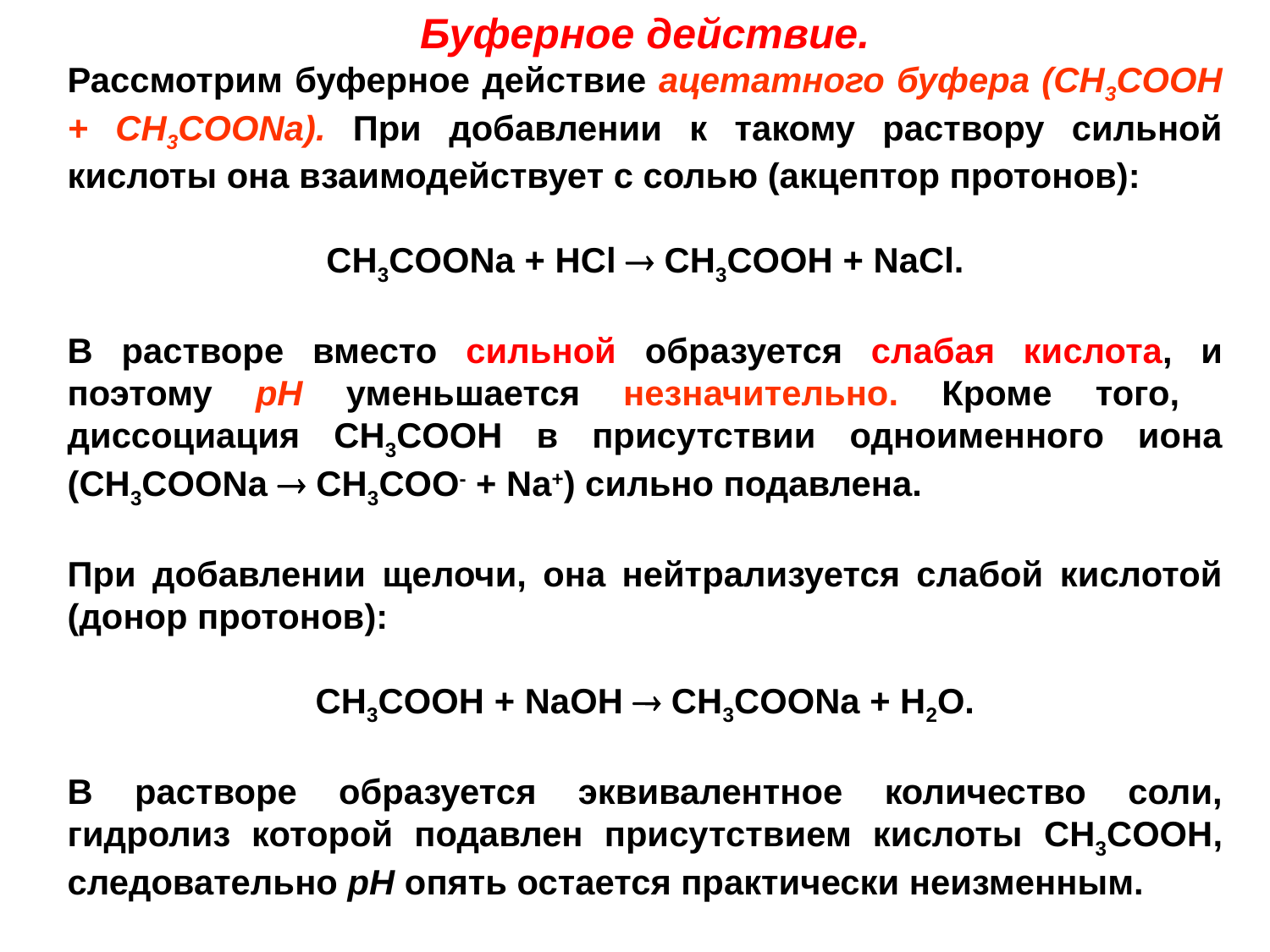

Буферное действие.
Рассмотрим буферное действие ацетатного буфера (СН3СООН + СН3СООNa). При добавлении к такому раствору сильной кислоты она взаимодействует с солью (акцептор протонов):

CH3COONa + HCl → CH3COOH + NaCl.

В растворе вместо сильной образуется слабая кислота, и поэтому рН уменьшается незначительно. Кроме того,  диссоциация CH3COOH в присутствии одноименного иона (CH3COONa → CH3COO- + Na+) сильно подавлена.

При добавлении щелочи, она нейтрализуется слабой кислотой (донор протонов):

CH3COOH + NaOH → CH3COONa + H2O.

В растворе образуется эквивалентное количество соли, гидролиз которой подавлен присутствием кислоты CH3COOH, следовательно рН опять остается практически неизменным.